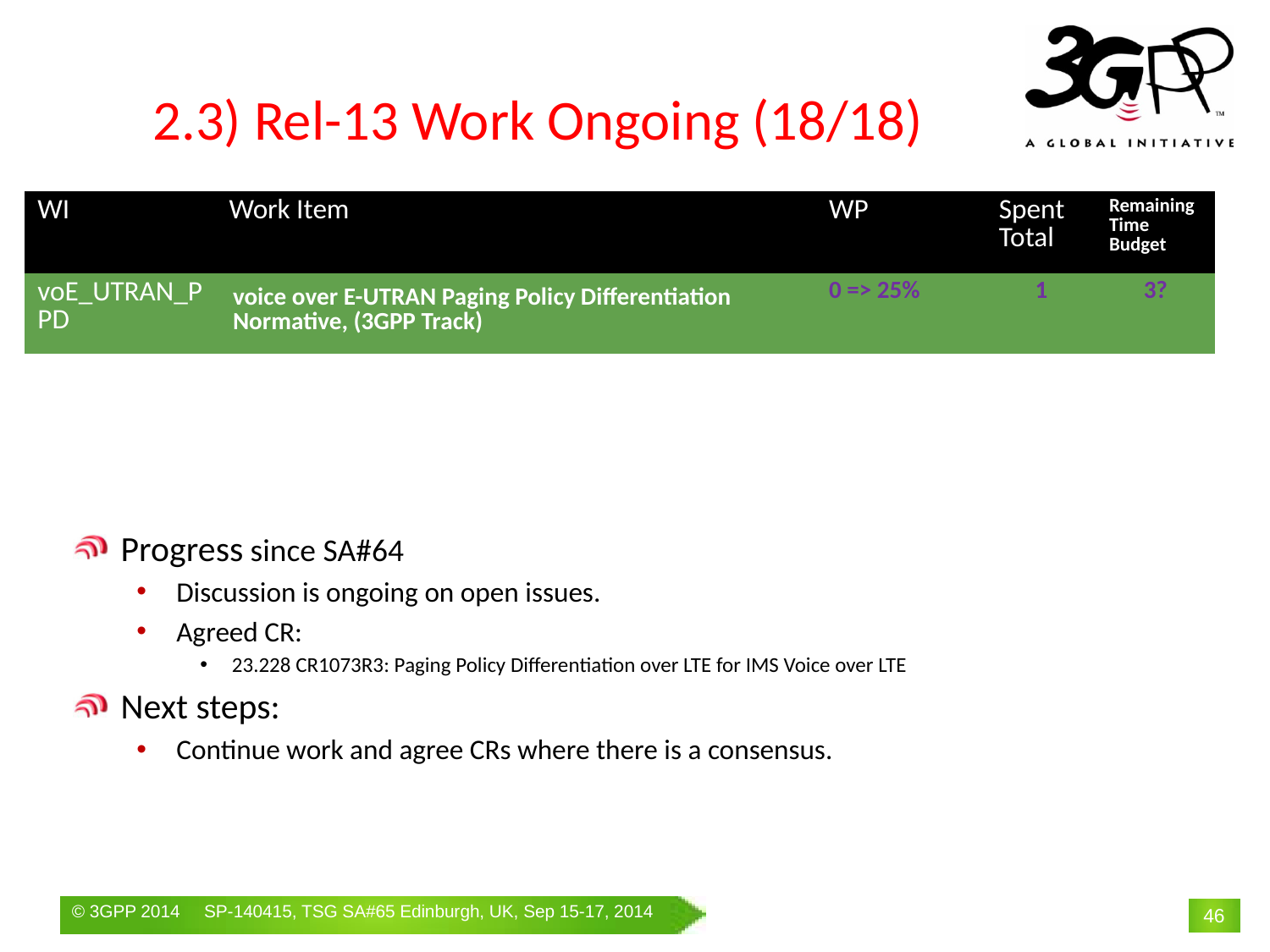

# 2.3) Rel-13 Work Ongoing (18/18)
| WI | Work Item | WP | Spent Total | Remaining Time Budget |
| --- | --- | --- | --- | --- |
| voE\_UTRAN\_PPD | voice over E-UTRAN Paging Policy Differentiation Normative, (3GPP Track) | 0 => 25% | 1 | 3? |
Progress since SA#64
Discussion is ongoing on open issues.
Agreed CR:
23.228 CR1073R3: Paging Policy Differentiation over LTE for IMS Voice over LTE
Next steps:
Continue work and agree CRs where there is a consensus.